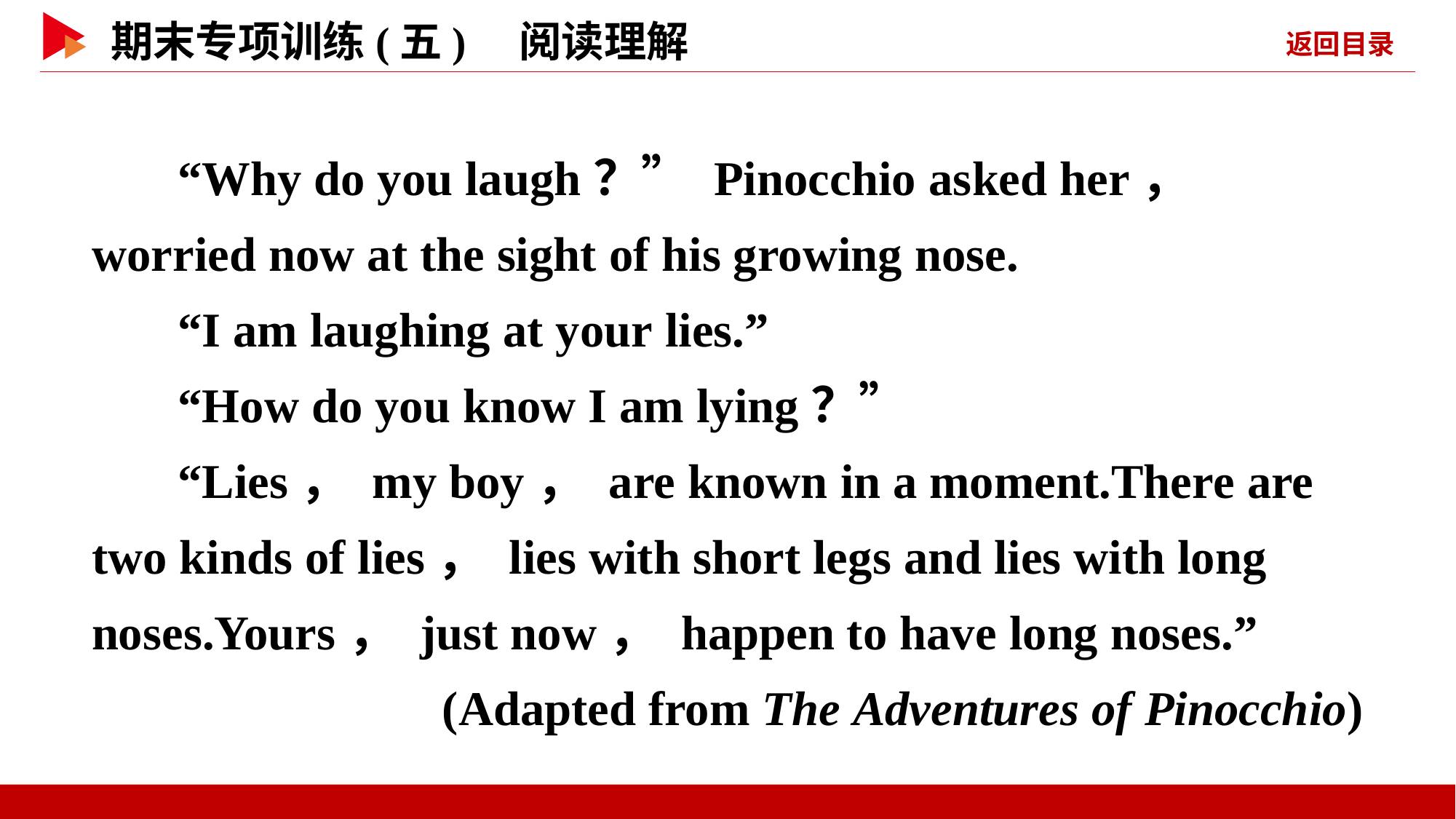

“Why do you laugh？” Pinocchio asked her， worried now at the sight of his growing nose.
“I am laughing at your lies.”
“How do you know I am lying？”
“Lies， my boy， are known in a moment.There are two kinds of lies， lies with short legs and lies with long noses.Yours， just now， happen to have long noses.”
(Adapted from The Adventures of Pinocchio)